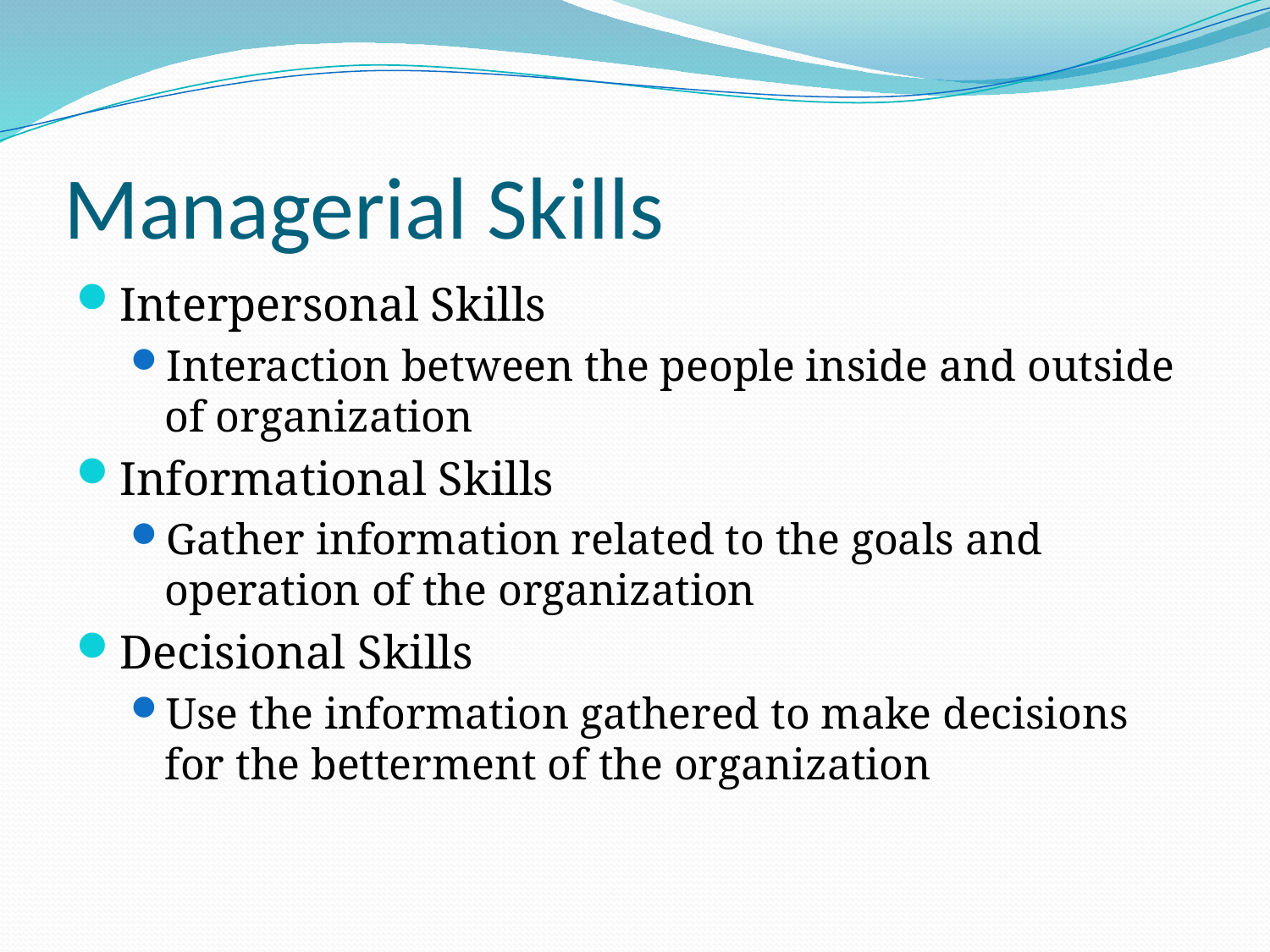

# Managerial Skills
Interpersonal Skills
Interaction between the people inside and outside of organization
Informational Skills
Gather information related to the goals and operation of the organization
Decisional Skills
Use the information gathered to make decisions for the betterment of the organization